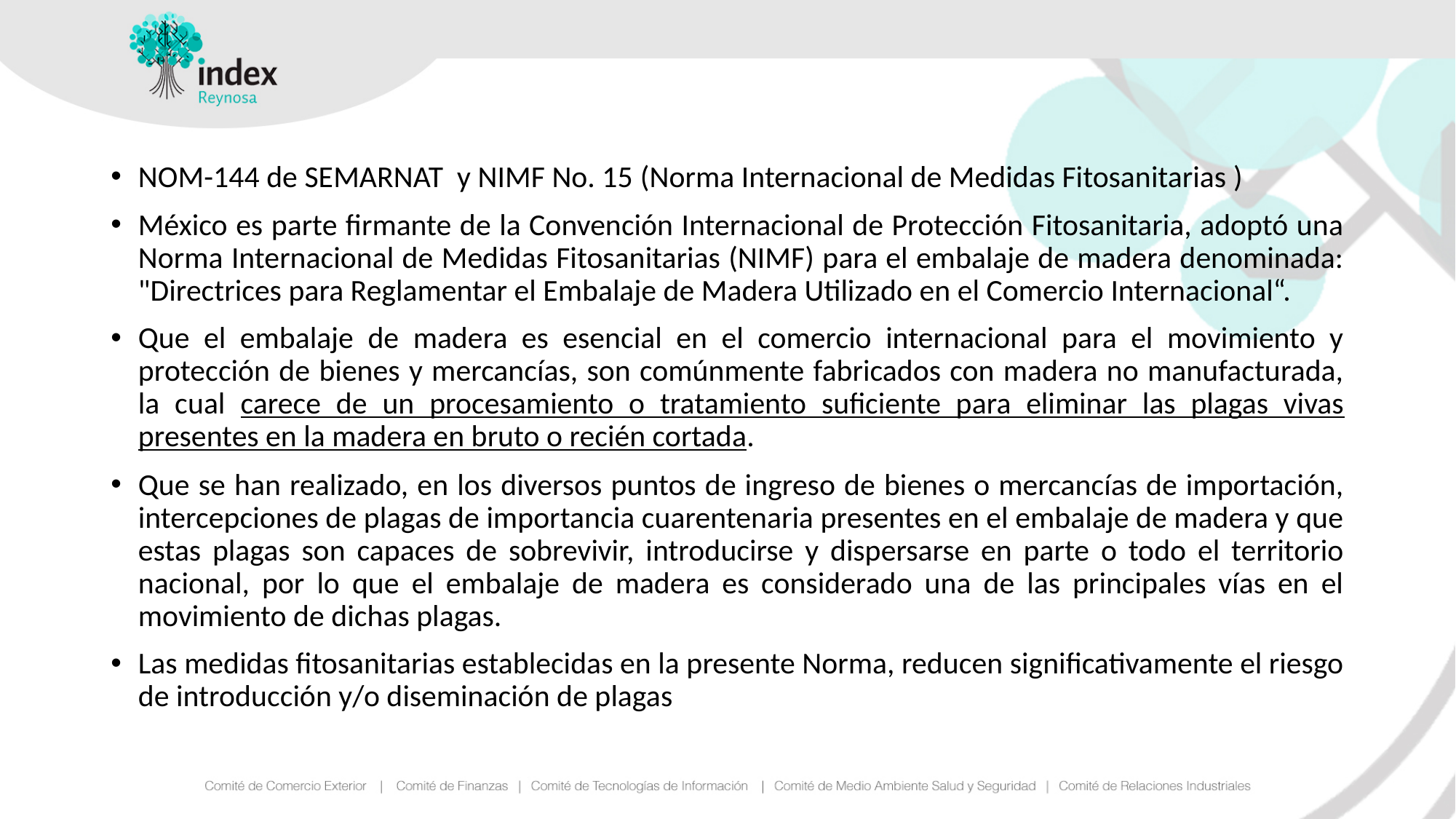

NOM-144 de SEMARNAT  y NIMF No. 15 (Norma Internacional de Medidas Fitosanitarias )
México es parte firmante de la Convención Internacional de Protección Fitosanitaria, adoptó una Norma Internacional de Medidas Fitosanitarias (NIMF) para el embalaje de madera denominada: "Directrices para Reglamentar el Embalaje de Madera Utilizado en el Comercio Internacional“.
Que el embalaje de madera es esencial en el comercio internacional para el movimiento y protección de bienes y mercancías, son comúnmente fabricados con madera no manufacturada, la cual carece de un procesamiento o tratamiento suficiente para eliminar las plagas vivas presentes en la madera en bruto o recién cortada.
Que se han realizado, en los diversos puntos de ingreso de bienes o mercancías de importación, intercepciones de plagas de importancia cuarentenaria presentes en el embalaje de madera y que estas plagas son capaces de sobrevivir, introducirse y dispersarse en parte o todo el territorio nacional, por lo que el embalaje de madera es considerado una de las principales vías en el movimiento de dichas plagas.
Las medidas fitosanitarias establecidas en la presente Norma, reducen significativamente el riesgo de introducción y/o diseminación de plagas